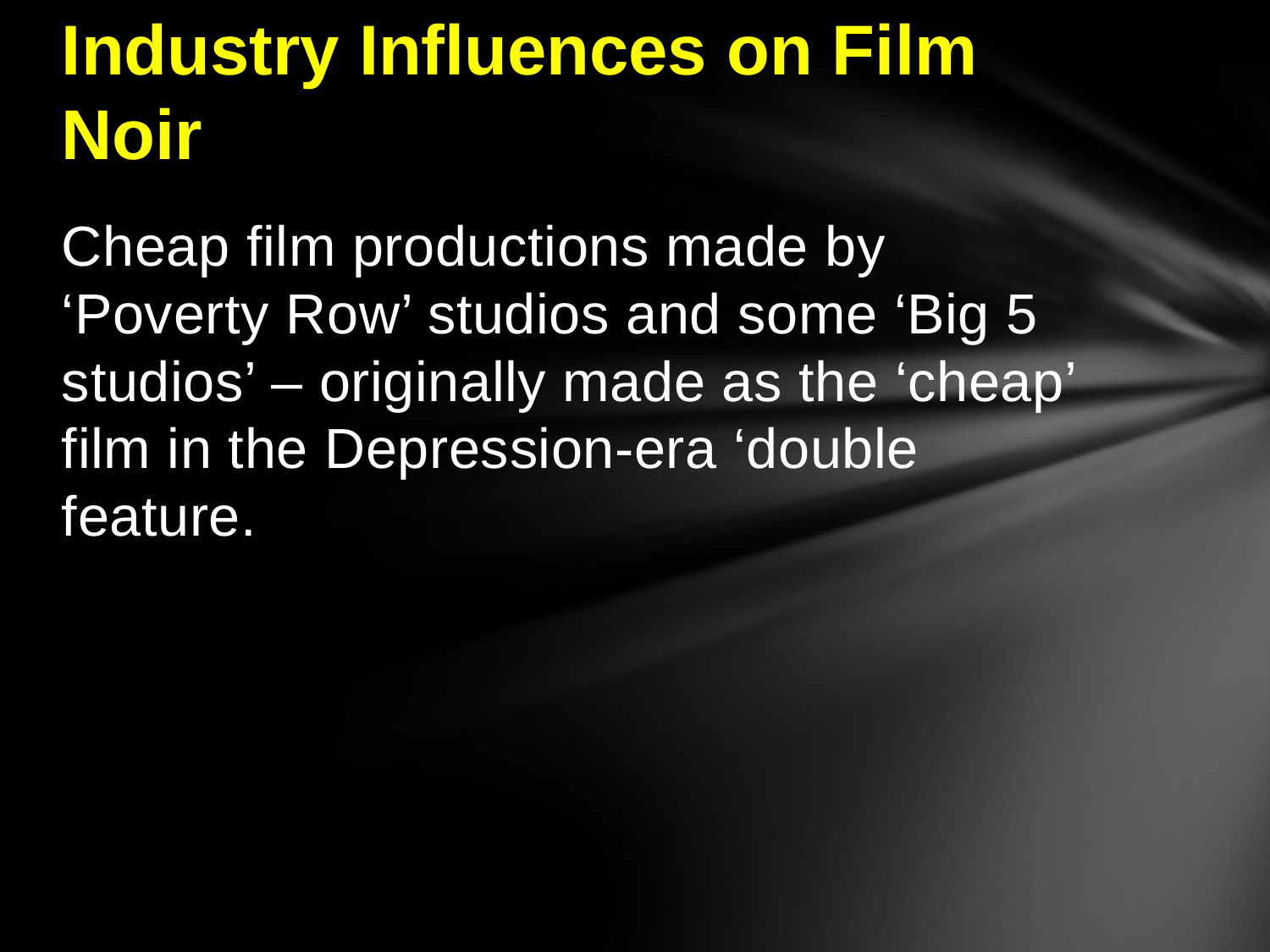

# Industry Influences on Film Noir
Cheap film productions made by ‘Poverty Row’ studios and some ‘Big 5 studios’ – originally made as the ‘cheap’ film in the Depression-era ‘double feature.